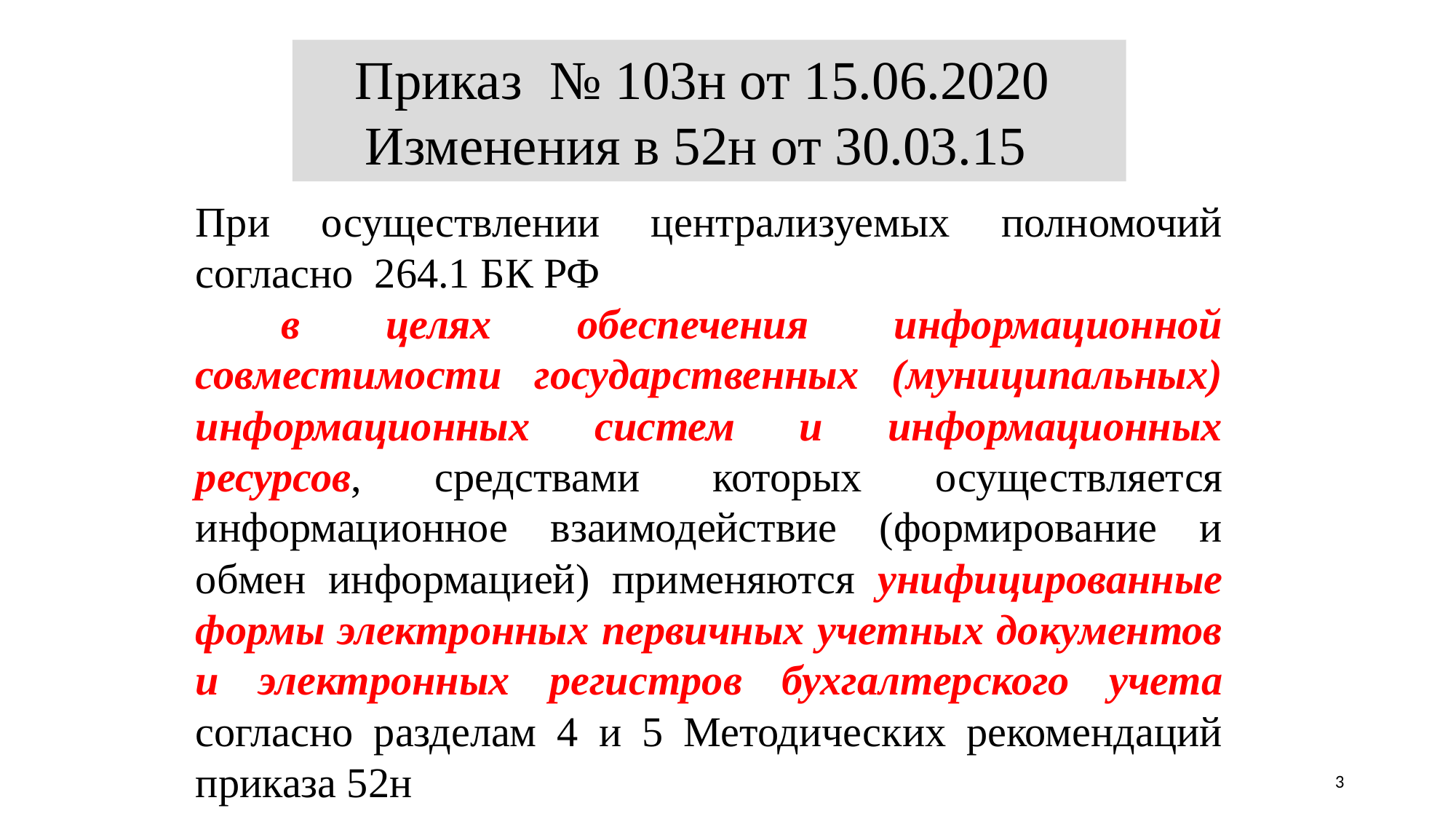

Приказ  № 103н от 15.06.2020
Изменения в 52н от 30.03.15
При осуществлении централизуемых полномочий согласно  264.1 БК РФ
 в целях обеспечения информационной совместимости государственных (муниципальных) информационных систем и информационных ресурсов, средствами которых осуществляется информационное взаимодействие (формирование и обмен информацией) применяются унифицированные формы электронных первичных учетных документов и электронных регистров бухгалтерского учета согласно разделам 4 и 5 Методических рекомендаций приказа 52н
.
3